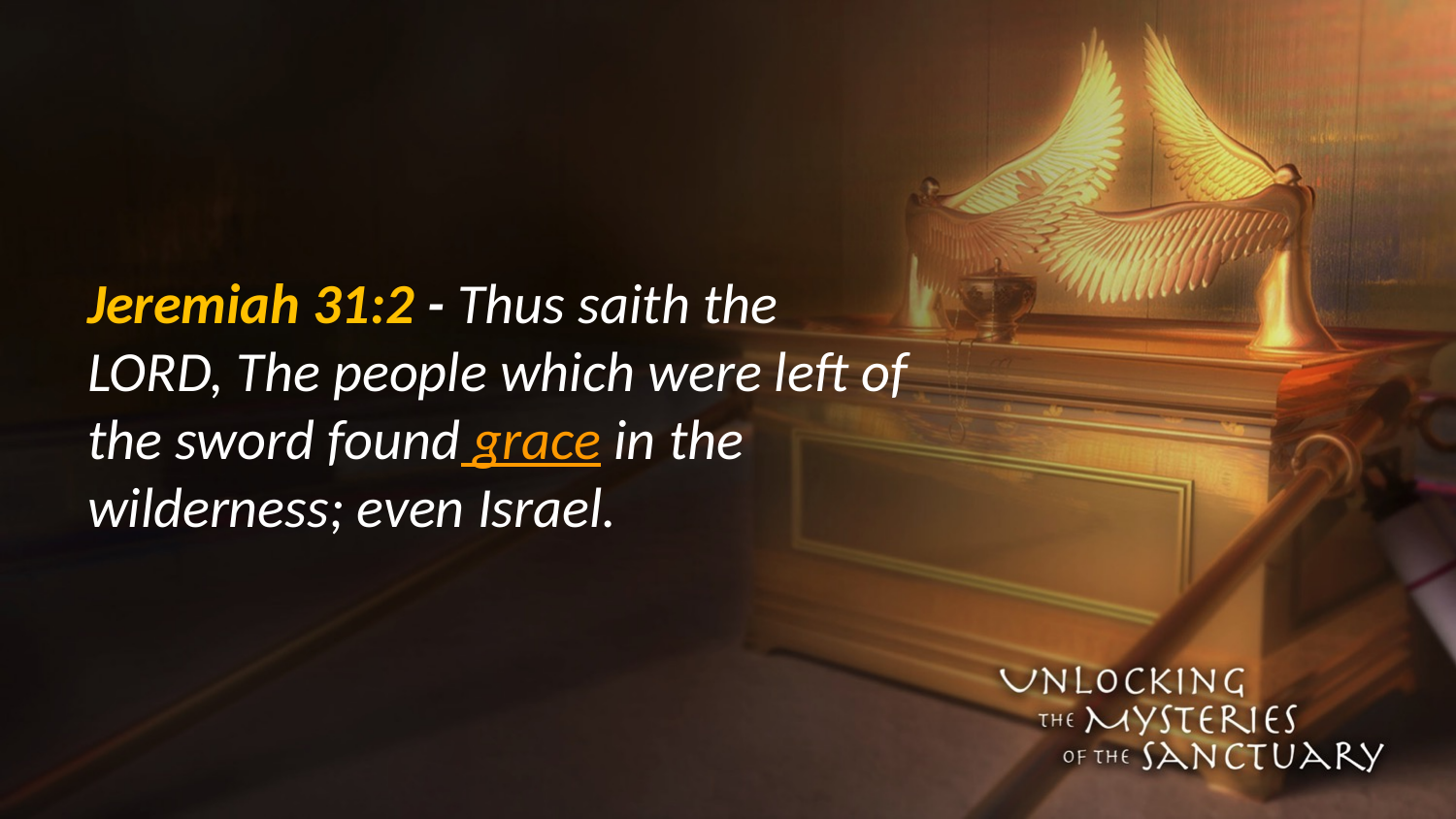

#

Jeremiah 31:2 - Thus saith the LORD, The people which were left of the sword found grace in the wilderness; even Israel.